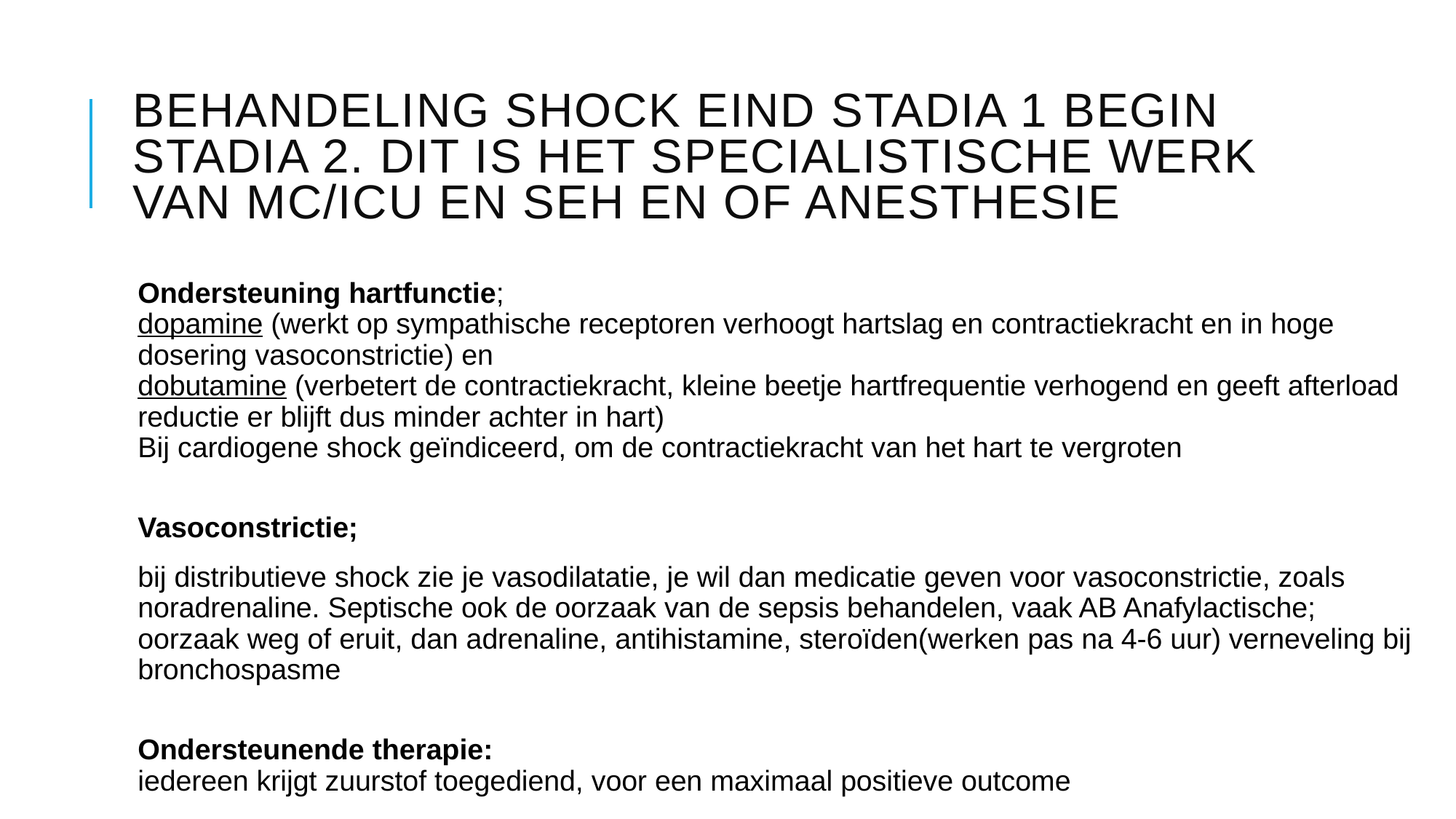

# Behandeling shock eind stadia 1 begin stadia 2. Dit is het specialistische werk van MC/ICU en SEH en of anesthesie
Ondersteuning hartfunctie;
dopamine (werkt op sympathische receptoren verhoogt hartslag en contractiekracht en in hoge dosering vasoconstrictie) en
dobutamine (verbetert de contractiekracht, kleine beetje hartfrequentie verhogend en geeft afterload reductie er blijft dus minder achter in hart)
Bij cardiogene shock geïndiceerd, om de contractiekracht van het hart te vergroten
Vasoconstrictie;
bij distributieve shock zie je vasodilatatie, je wil dan medicatie geven voor vasoconstrictie, zoals noradrenaline. Septische ook de oorzaak van de sepsis behandelen, vaak AB Anafylactische; oorzaak weg of eruit, dan adrenaline, antihistamine, steroïden(werken pas na 4-6 uur) verneveling bij bronchospasme
Ondersteunende therapie:
iedereen krijgt zuurstof toegediend, voor een maximaal positieve outcome